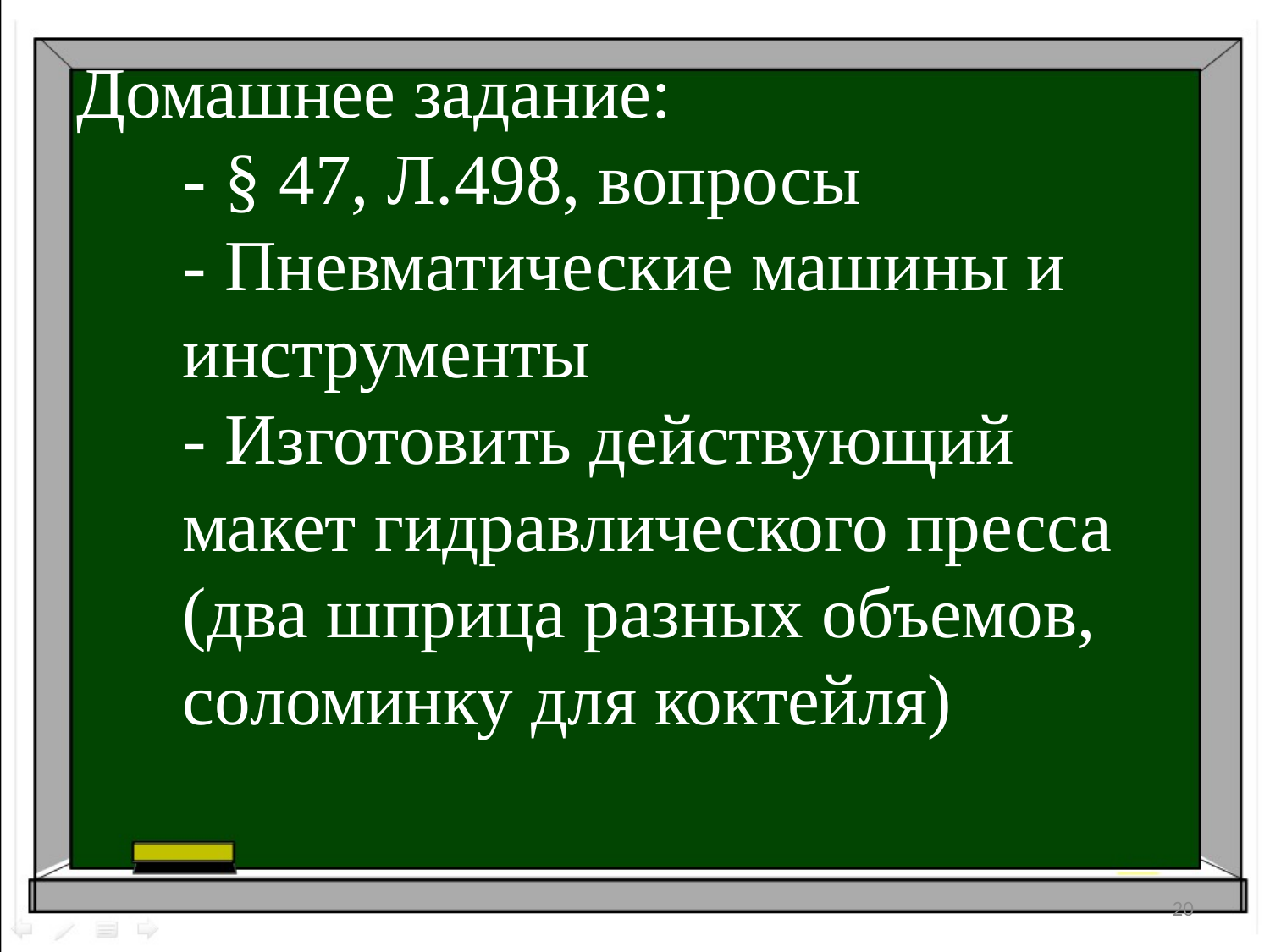

# Домашнее задание: - § 47, Л.498, вопросы - Пневматические машины и  инструменты - Изготовить действующий макет гидравлического пресса (два шприца разных объемов, соломинку для коктейля)
20